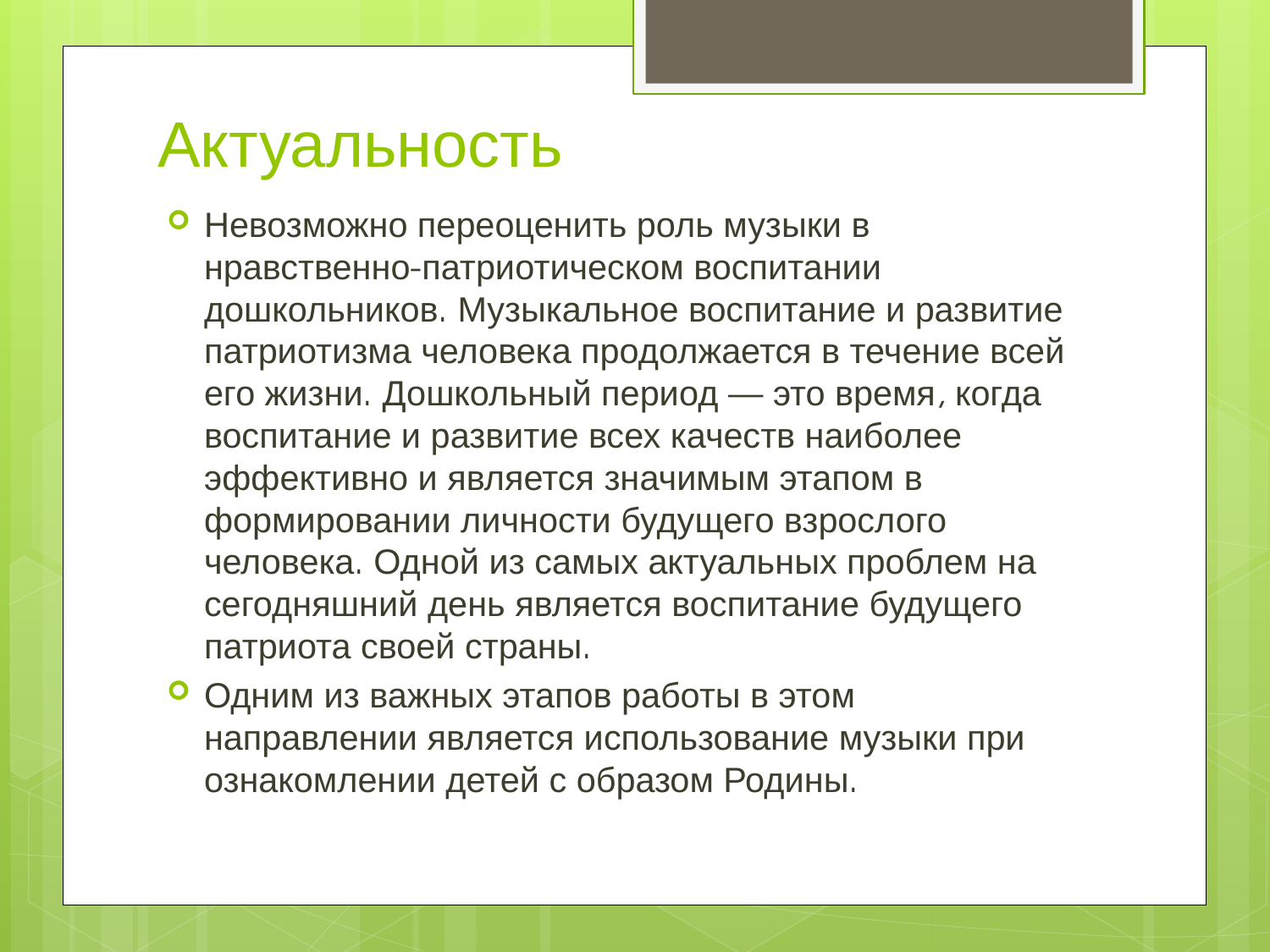

# Актуальность
Невозможно переоценить роль музыки в нравственно-патриотическом воспитании дошкольников. Музыкальное воспитание и развитие патриотизма человека продолжается в течение всей его жизни. Дошкольный период — это время, когда воспитание и развитие всех качеств наиболее эффективно и является значимым этапом в формировании личности будущего взрослого человека. Одной из самых актуальных проблем на сегодняшний день является воспитание будущего патриота своей страны.
Одним из важных этапов работы в этом направлении является использование музыки при ознакомлении детей с образом Родины.